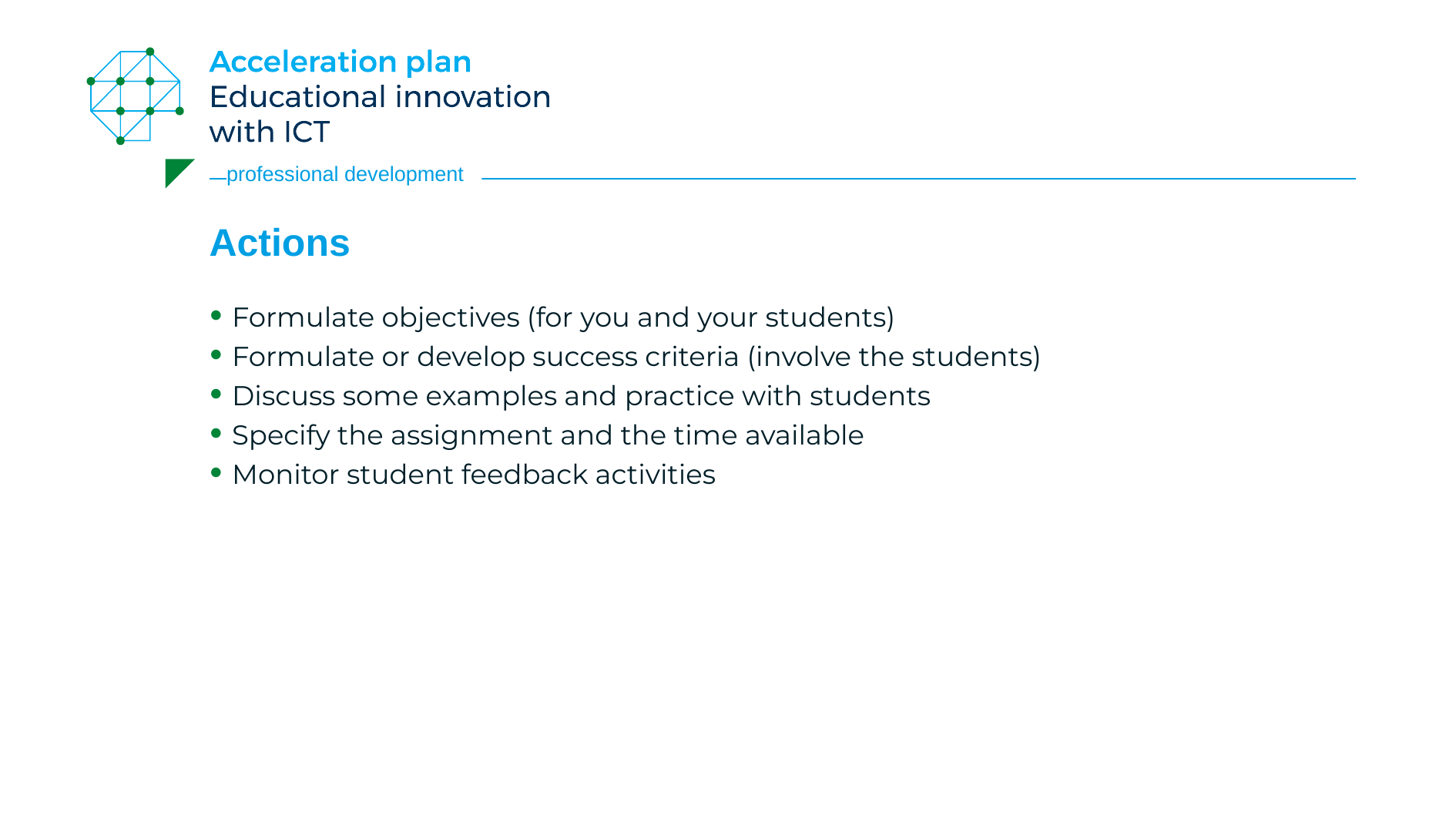

# Actions
Formulate objectives (for you and your students)
Formulate or develop success criteria (involve the students)
Discuss some examples and practice with students
Specify the assignment and the time available
Monitor student feedback activities